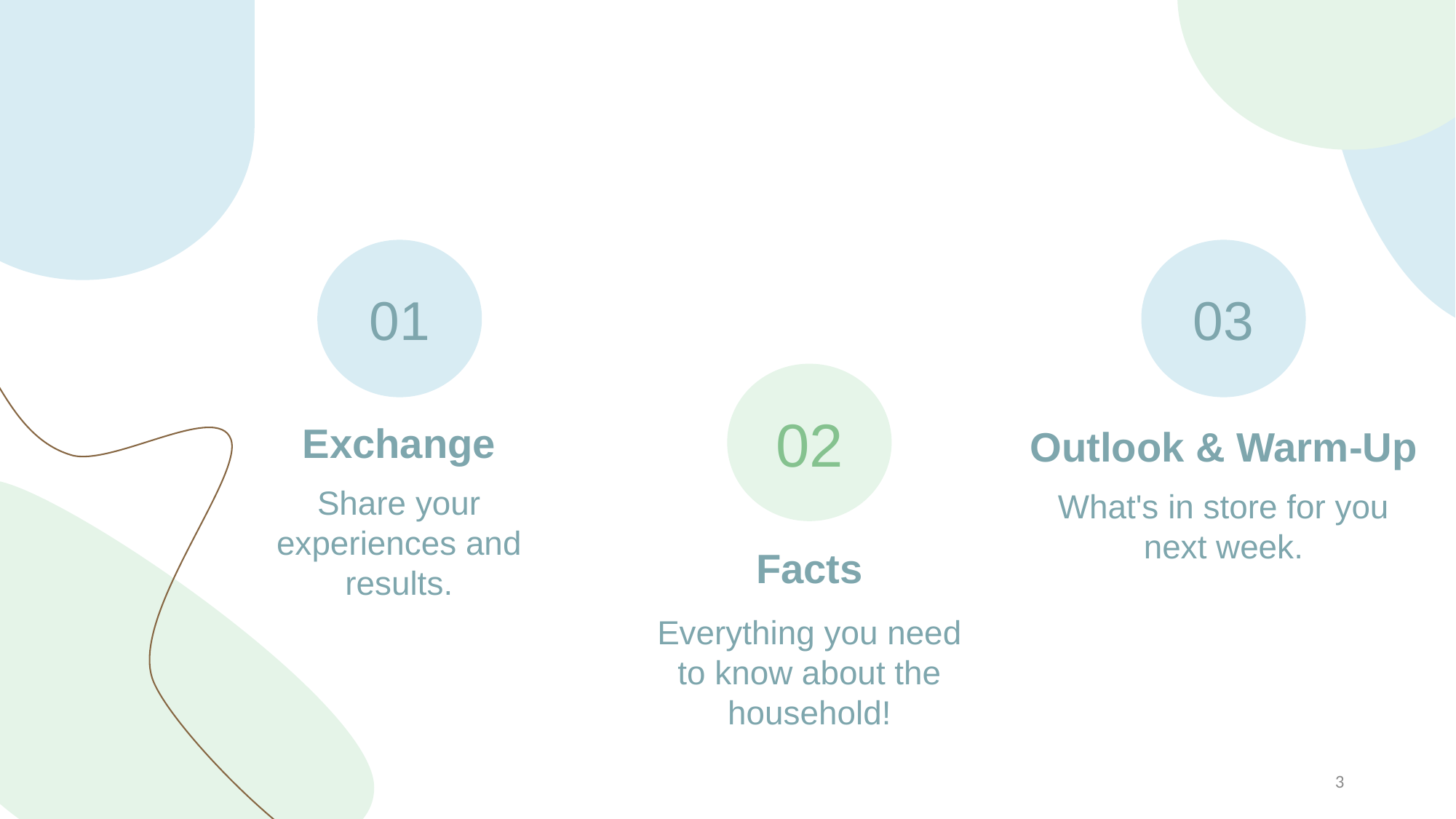

01
03
02

Exchange
Outlook & Warm-Up
Share your experiences and results.

What's in store for you next week.

Facts
Everything you need to know about the household!
3